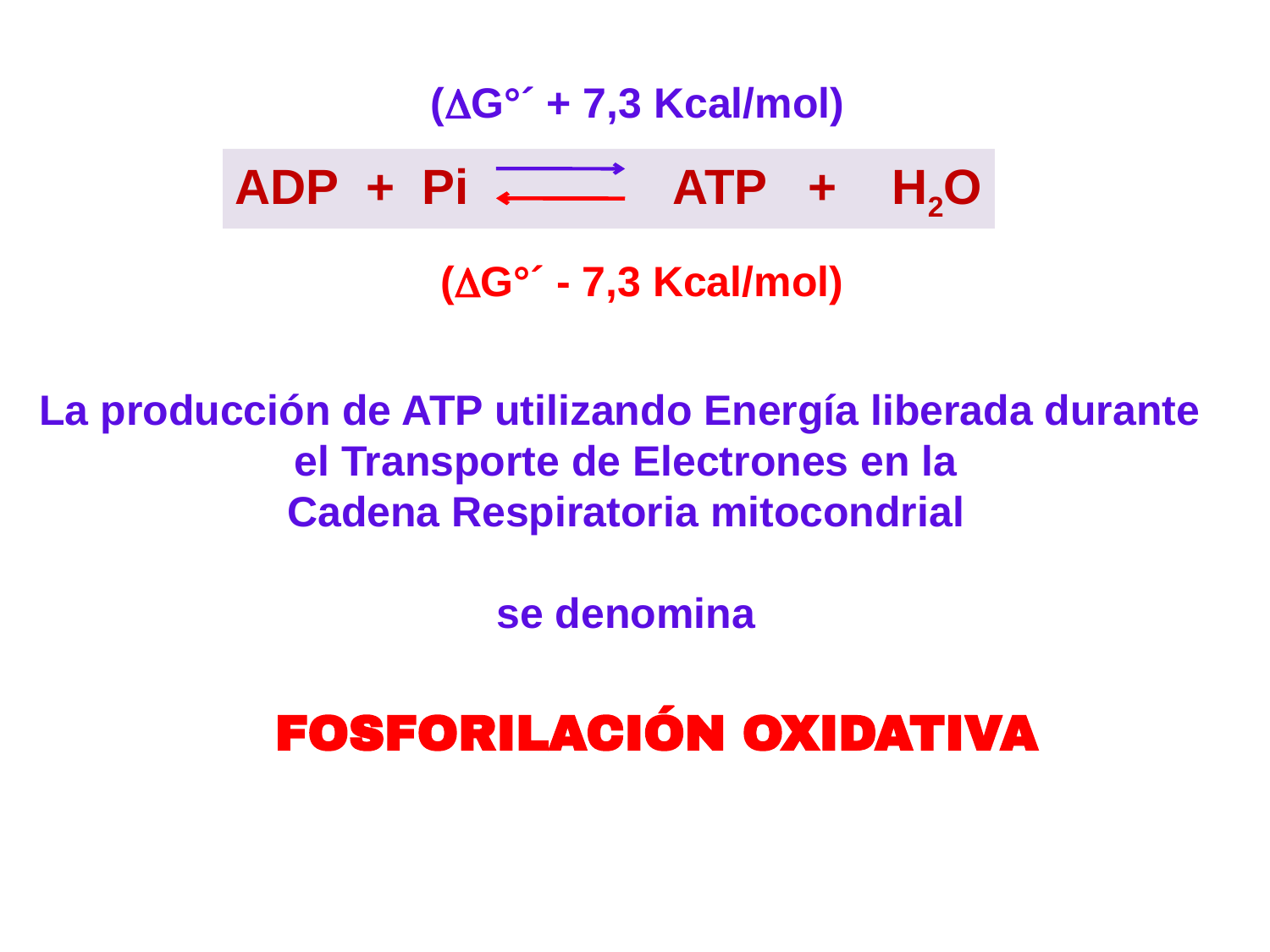

(ΔG°´ + 7,3 Kcal/mol)
ADP  +  Pi               ATP   +    H2O
(ΔG°´ - 7,3 Kcal/mol)
La producción de ATP utilizando Energía liberada durante
 el Transporte de Electrones en la
Cadena Respiratoria mitocondrial

se denomina
FOSFORILACIÓN OXIDATIVA